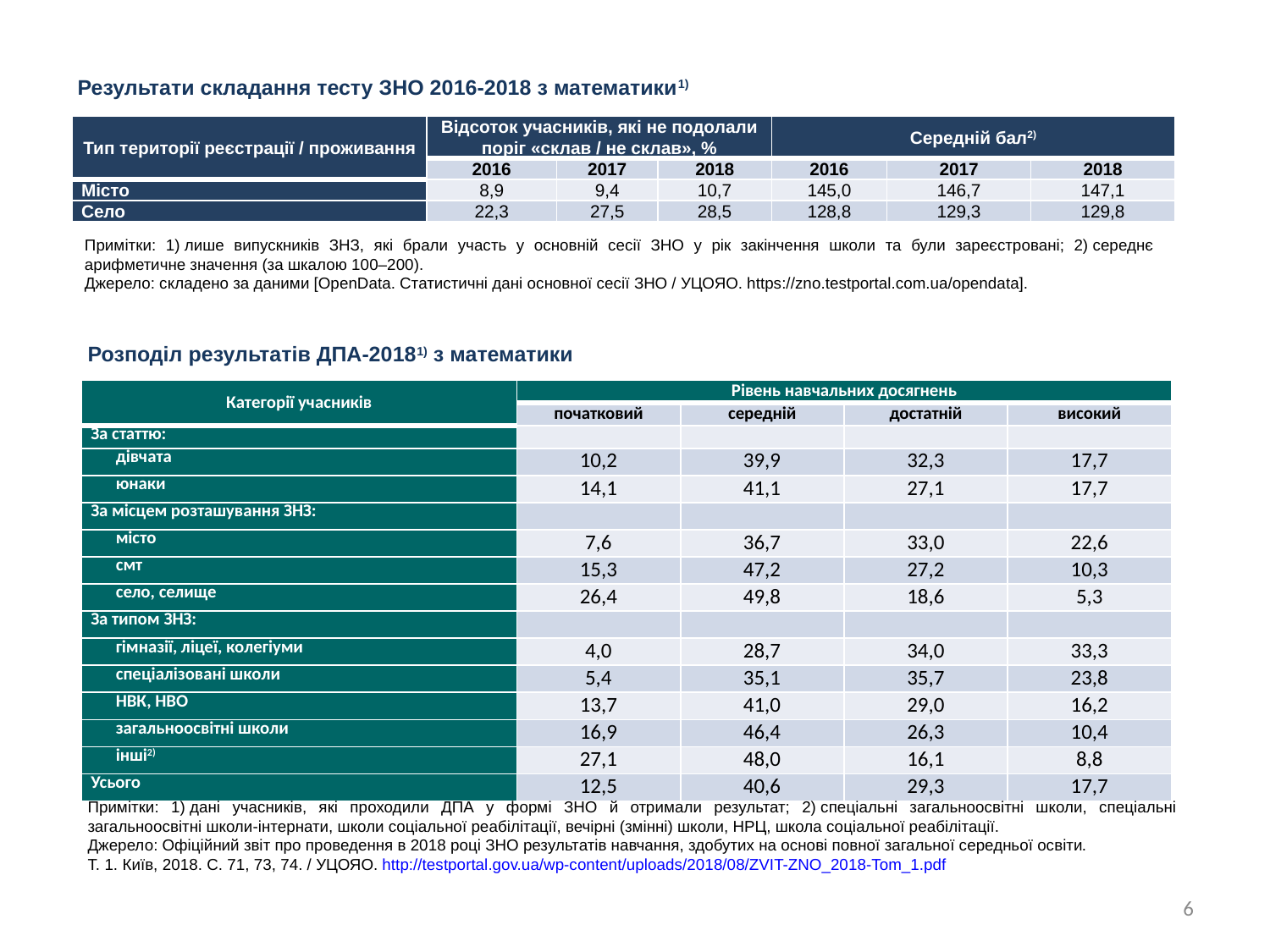

Результати складання тесту ЗНО 2016-2018 з математики1)
| Тип території реєстрації / проживання | Відсоток учасників, які не подолали поріг «склав / не склав», % |  |  | Середній бал2) |  |  |
| --- | --- | --- | --- | --- | --- | --- |
|  | 2016 | 2017 | 2018 | 2016 | 2017 | 2018 |
| Місто | 8,9 | 9,4 | 10,7 | 145,0 | 146,7 | 147,1 |
| Село | 22,3 | 27,5 | 28,5 | 128,8 | 129,3 | 129,8 |
Примітки: 1) лише випускників ЗНЗ, які брали участь у основній сесії ЗНО у рік закінчення школи та були зареєстровані; 2) середнє арифметичне значення (за шкалою 100–200).
Джерело: складено за даними [OpenData. Статистичні дані основної сесії ЗНО / УЦОЯО. https://zno.testportal.com.ua/opendata].
Розподіл результатів ДПА-20181) з математики
| Категорії учасників | Рівень навчальних досягнень |  |  |  |
| --- | --- | --- | --- | --- |
|  | початковий | середній | достатній | високий |
| За статтю: |  |  |  |  |
| дівчата | 10,2 | 39,9 | 32,3 | 17,7 |
| юнаки | 14,1 | 41,1 | 27,1 | 17,7 |
| За місцем розташування ЗНЗ: |  |  |  |  |
| місто | 7,6 | 36,7 | 33,0 | 22,6 |
| смт | 15,3 | 47,2 | 27,2 | 10,3 |
| село, селище | 26,4 | 49,8 | 18,6 | 5,3 |
| За типом ЗНЗ: |  |  |  |  |
| гімназії, ліцеї, колегіуми | 4,0 | 28,7 | 34,0 | 33,3 |
| спеціалізовані школи | 5,4 | 35,1 | 35,7 | 23,8 |
| НВК, НВО | 13,7 | 41,0 | 29,0 | 16,2 |
| загальноосвітні школи | 16,9 | 46,4 | 26,3 | 10,4 |
| інші2) | 27,1 | 48,0 | 16,1 | 8,8 |
| Усього | 12,5 | 40,6 | 29,3 | 17,7 |
Примітки: 1) дані учасників, які проходили ДПА у формі ЗНО й отримали результат; 2) спеціальні загальноосвітні школи, спеціальні загальноосвітні школи-інтернати, школи соціальної реабілітації, вечірні (змінні) школи, НРЦ, школа соціальної реабілітації.
Джерело: Офіційний звіт про проведення в 2018 році ЗНО результатів навчання, здобутих на основі повної загальної середньої освіти.
Т. 1. Київ, 2018. С. 71, 73, 74. / УЦОЯО. http://testportal.gov.ua/wp-content/uploads/2018/08/ZVIT-ZNO_2018-Tom_1.pdf
6